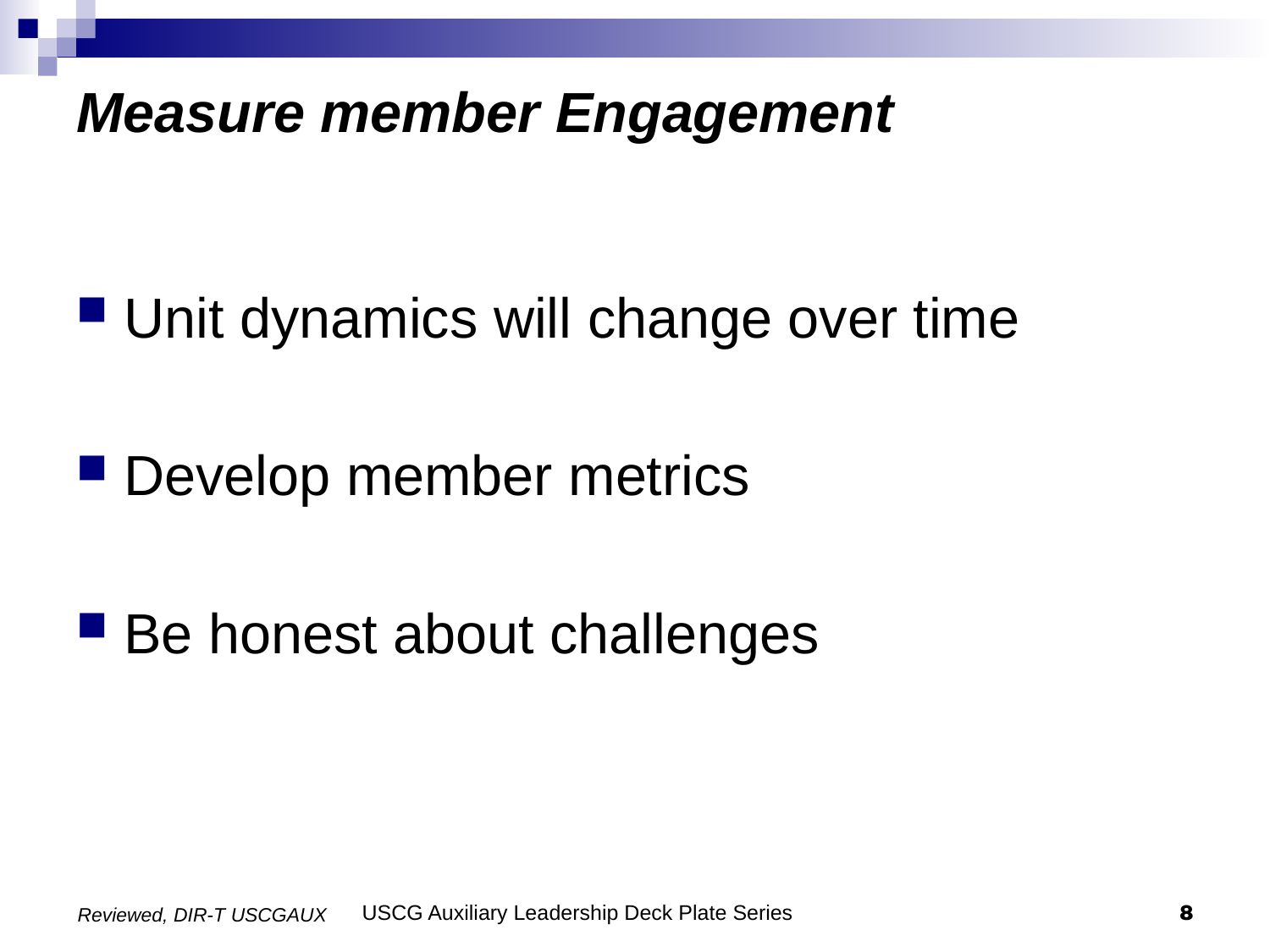

# Measure member Engagement
Unit dynamics will change over time

Develop member metrics

Be honest about challenges
USCG Auxiliary Leadership Deck Plate Series
8
Reviewed, DIR-T USCGAUX